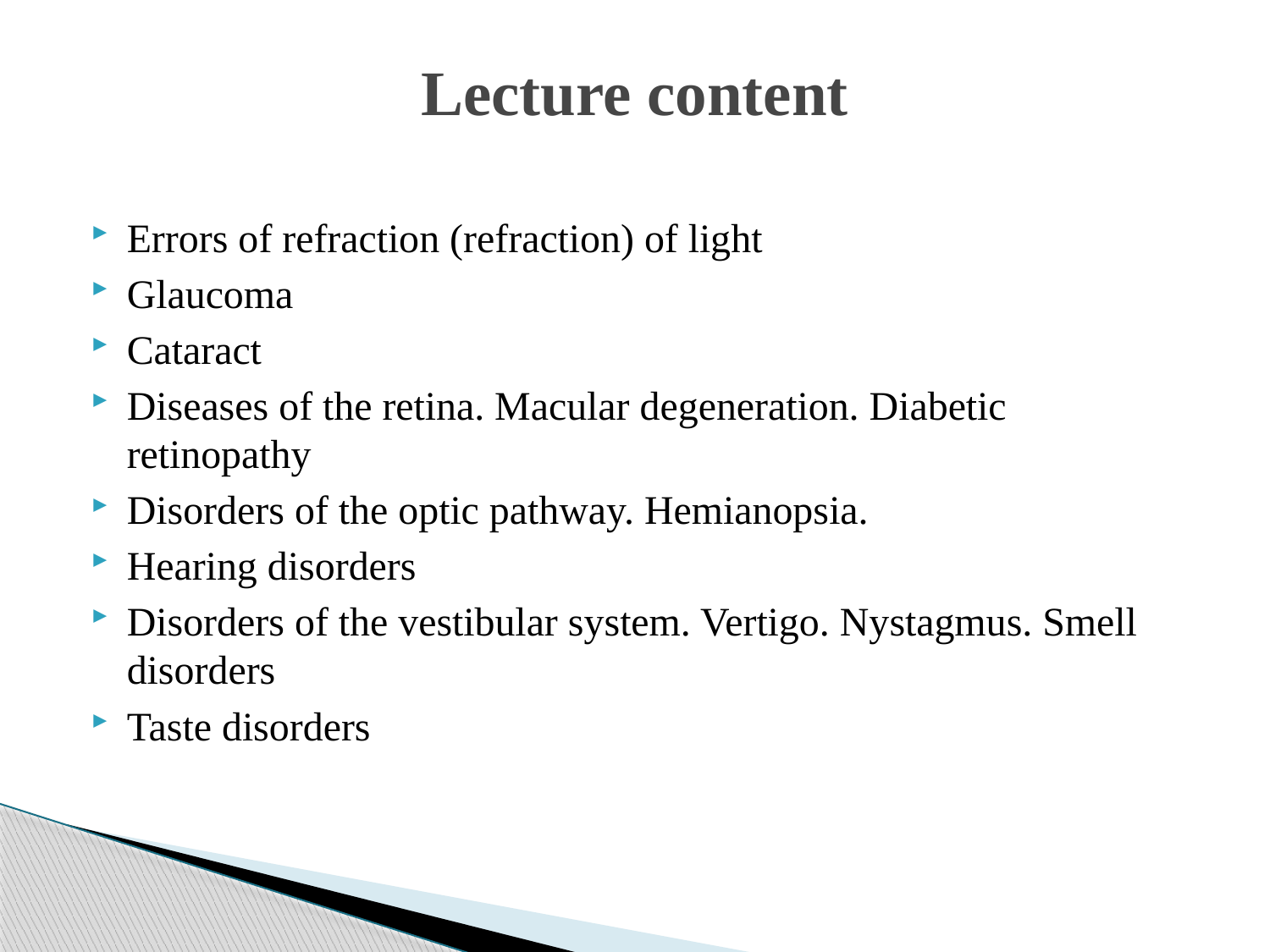

# Lecture content
Errors of refraction (refraction) of light
Glaucoma
Cataract
Diseases of the retina. Macular degeneration. Diabetic retinopathy
Disorders of the optic pathway. Hemianopsia.
Hearing disorders
Disorders of the vestibular system. Vertigo. Nystagmus. Smell disorders
Taste disorders